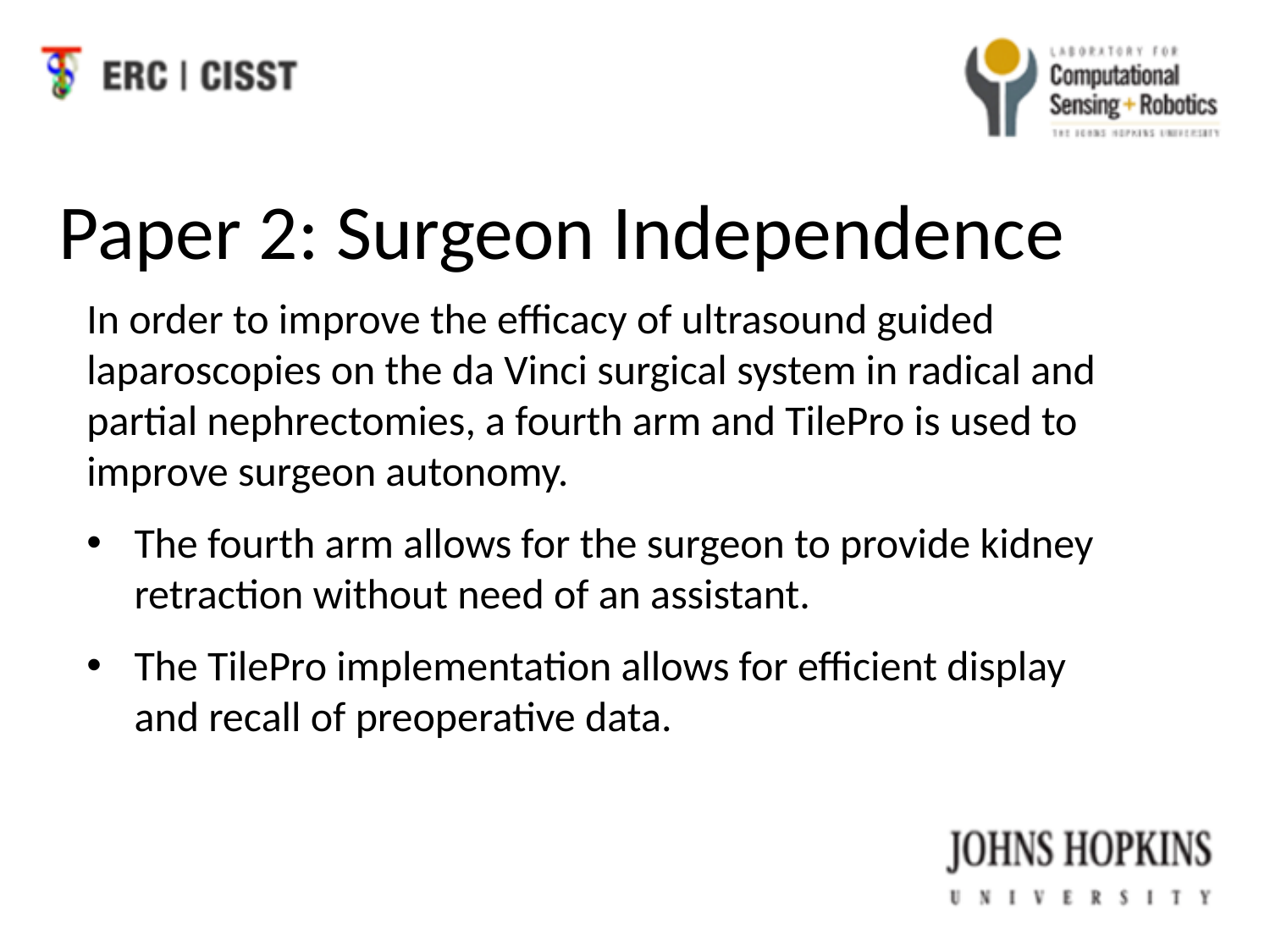

Paper 2: Surgeon Independence
In order to improve the efficacy of ultrasound guided laparoscopies on the da Vinci surgical system in radical and partial nephrectomies, a fourth arm and TilePro is used to improve surgeon autonomy.
The fourth arm allows for the surgeon to provide kidney retraction without need of an assistant.
The TilePro implementation allows for efficient display and recall of preoperative data.